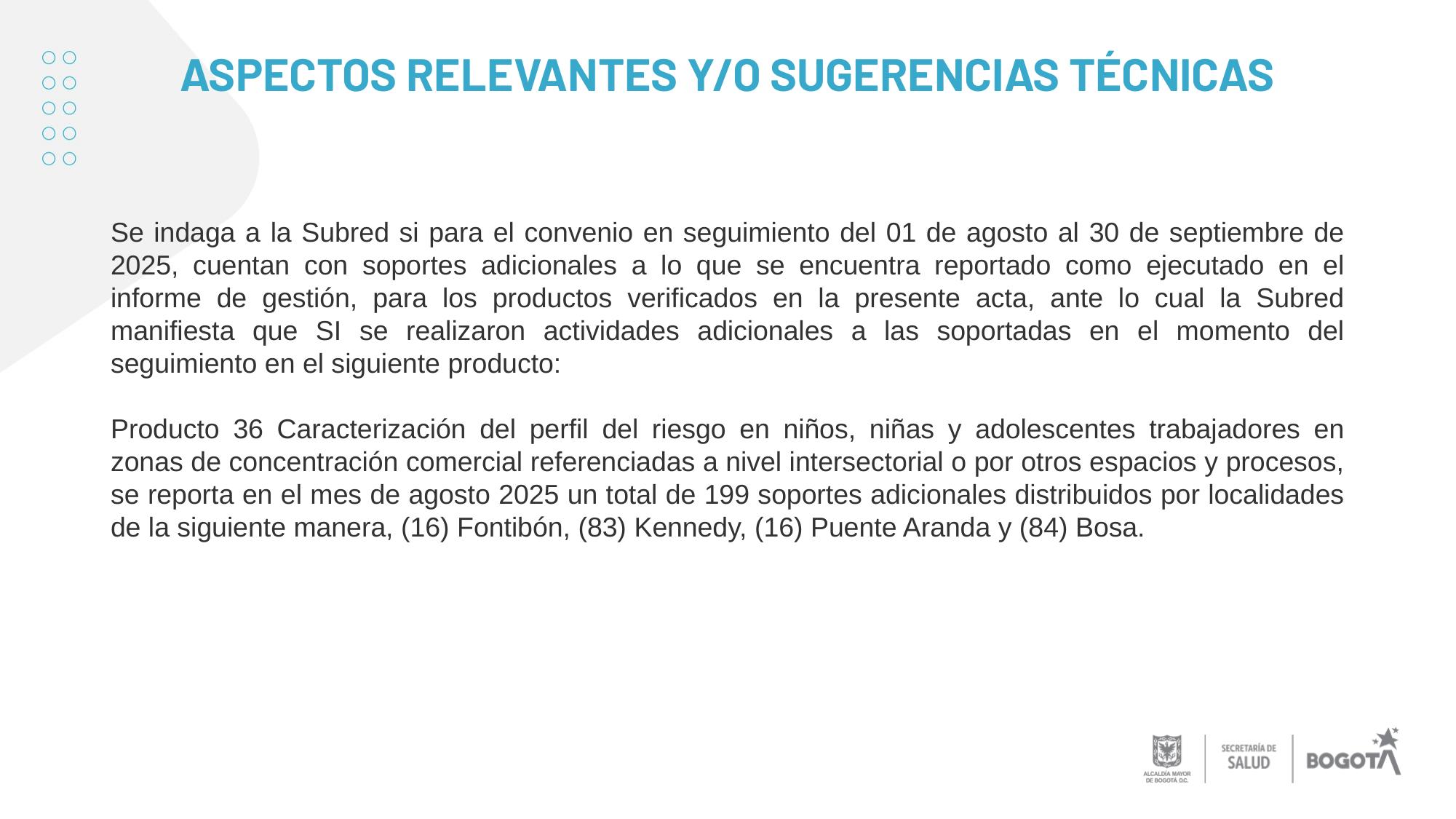

# ASPECTOS RELEVANTES Y/O SUGERENCIAS TÉCNICAS

Se indaga a la Subred si para el convenio en seguimiento del 01 de agosto al 30 de septiembre de 2025, cuentan con soportes adicionales a lo que se encuentra reportado como ejecutado en el informe de gestión, para los productos verificados en la presente acta, ante lo cual la Subred manifiesta que SI se realizaron actividades adicionales a las soportadas en el momento del seguimiento en el siguiente producto:

Producto 36 Caracterización del perfil del riesgo en niños, niñas y adolescentes trabajadores en zonas de concentración comercial referenciadas a nivel intersectorial o por otros espacios y procesos, se reporta en el mes de agosto 2025 un total de 199 soportes adicionales distribuidos por localidades de la siguiente manera, (16) Fontibón, (83) Kennedy, (16) Puente Aranda y (84) Bosa.